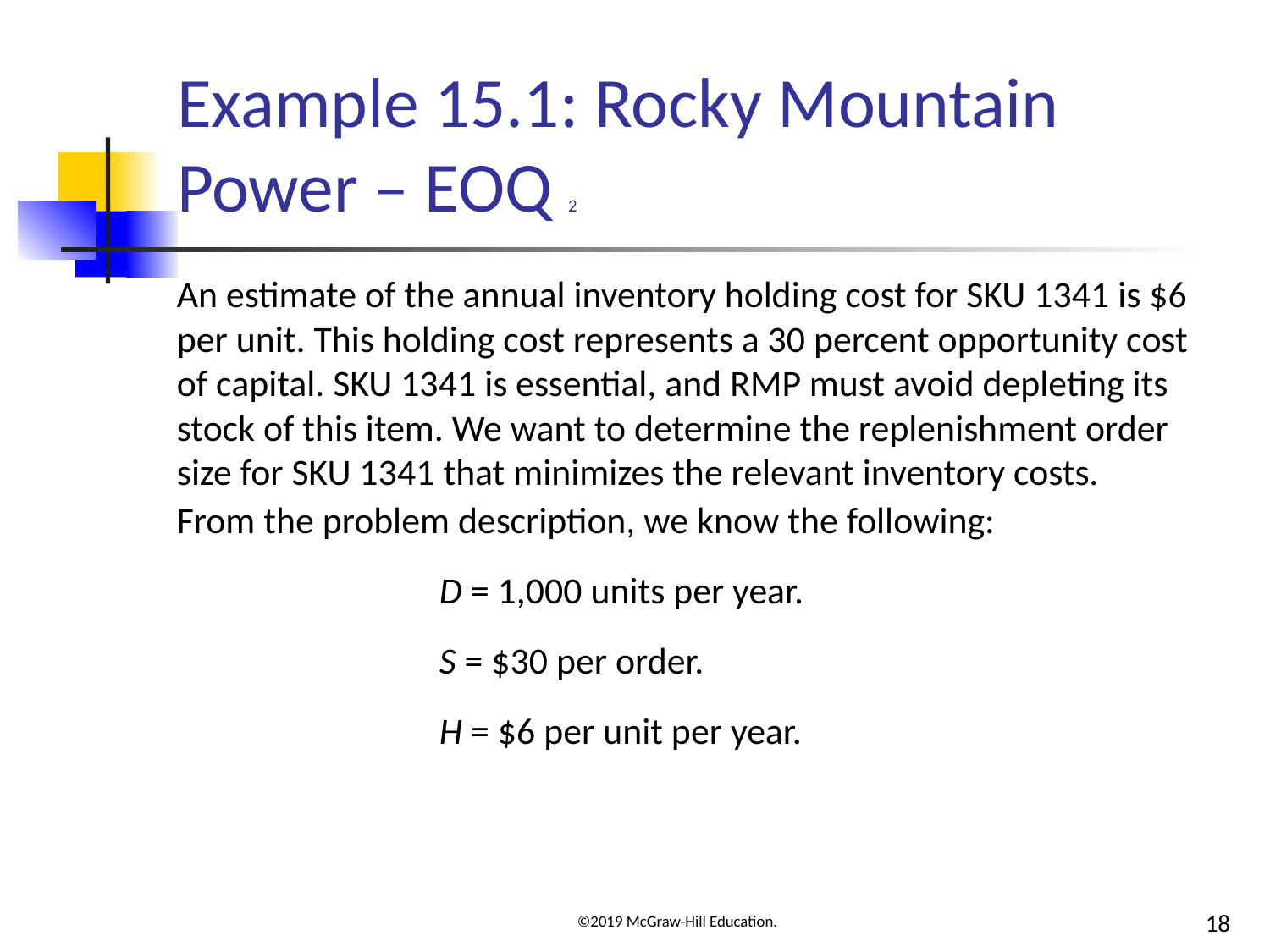

# Example 15.1: Rocky Mountain Power – EOQ 2
An estimate of the annual inventory holding cost for SKU 1341 is $6 per unit. This holding cost represents a 30 percent opportunity cost of capital. SKU 1341 is essential, and RMP must avoid depleting its stock of this item. We want to determine the replenishment order size for SKU 1341 that minimizes the relevant inventory costs.
From the problem description, we know the following:
D = 1,000 units per year.
S = $30 per order.
H = $6 per unit per year.